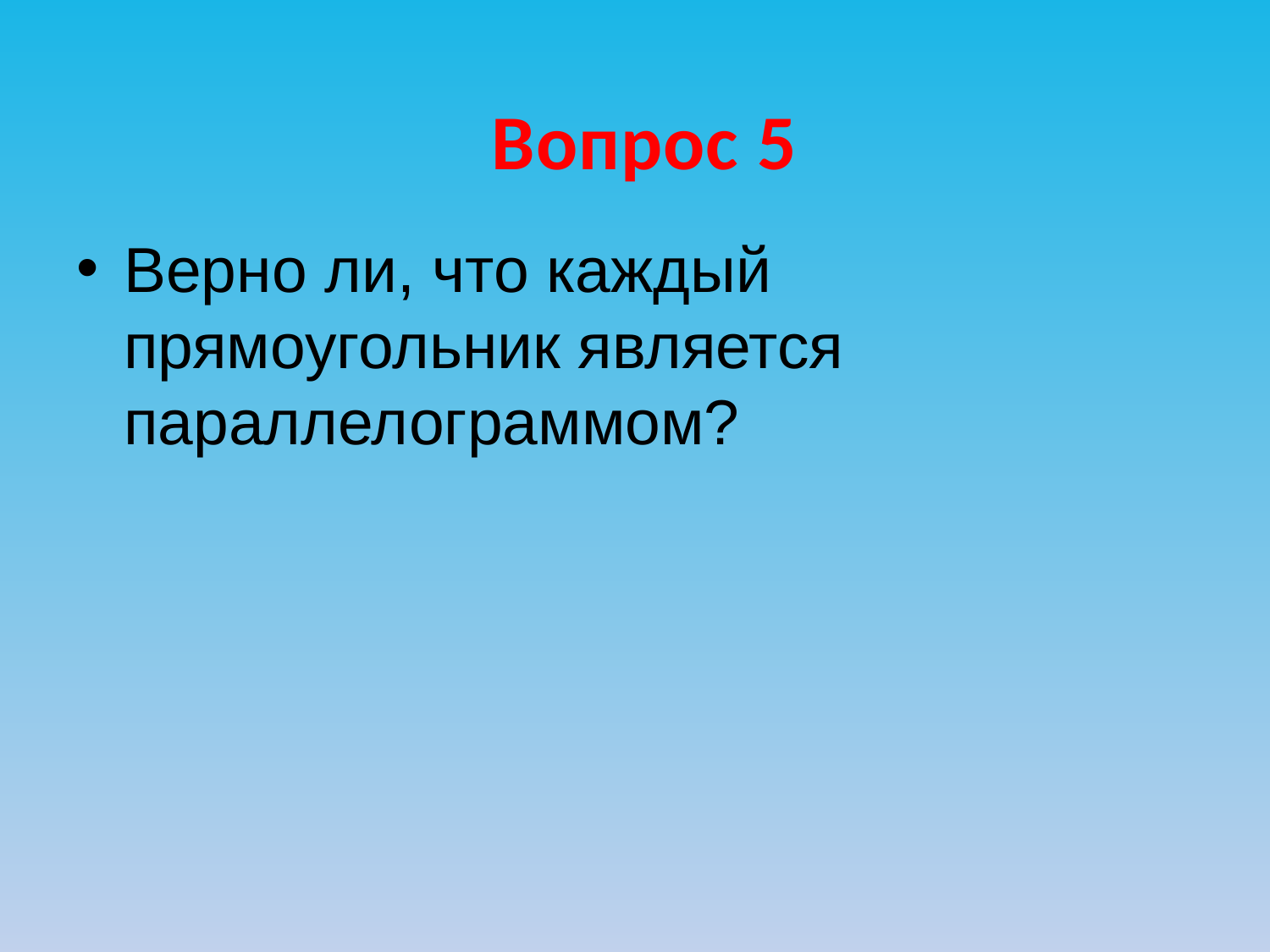

Вопрос 5
Верно ли, что каждый прямоугольник является параллелограммом?